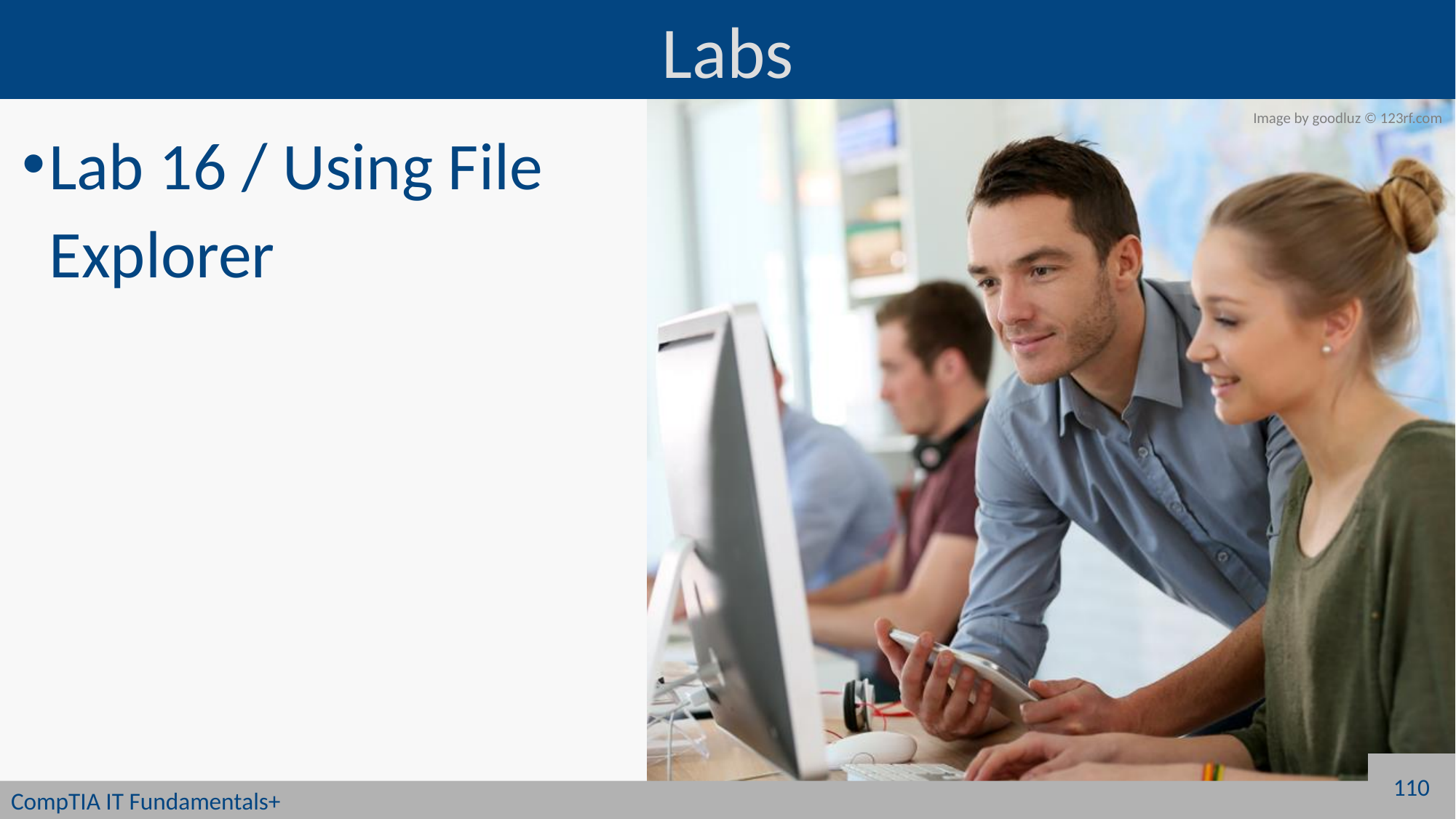

Lab 16 / Using File Explorer
110
CompTIA IT Fundamentals+